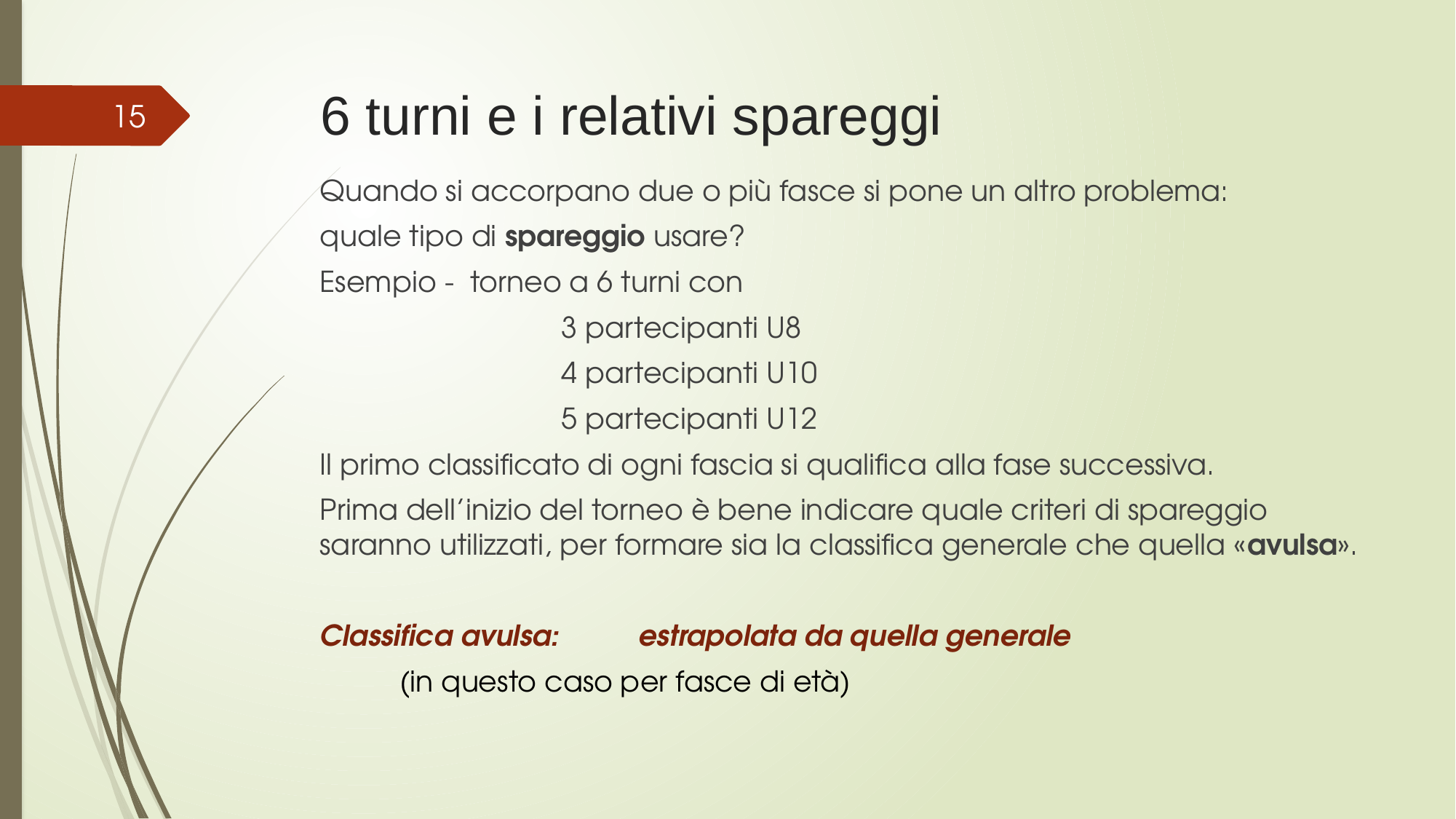

# 6 turni e i relativi spareggi
15
Quando si accorpano due o più fasce si pone un altro problema:
quale tipo di spareggio usare?
Esempio -  torneo a 6 turni con
	3 partecipanti U8
	4 partecipanti U10
	5 partecipanti U12
Il primo classificato di ogni fascia si qualifica alla fase successiva.
Prima dell’inizio del torneo è bene indicare quale criteri di spareggio saranno utilizzati, per formare sia la classifica generale che quella «avulsa».

Classifica avulsa: 	estrapolata da quella generale
	(in questo caso per fasce di età)